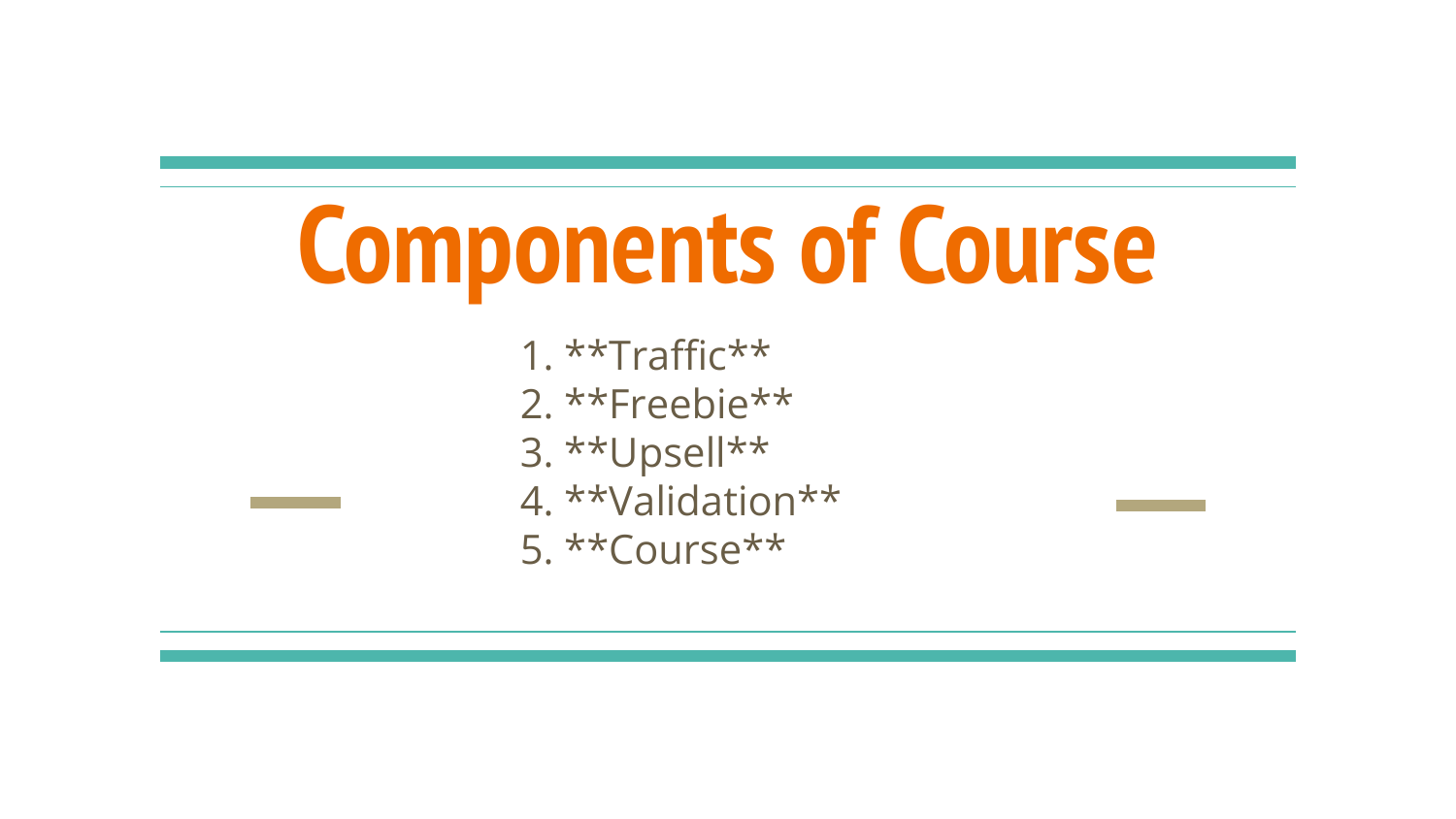

# Components of Course

1. **Traffic**
2. **Freebie**
3. **Upsell**
4. **Validation**
5. **Course**